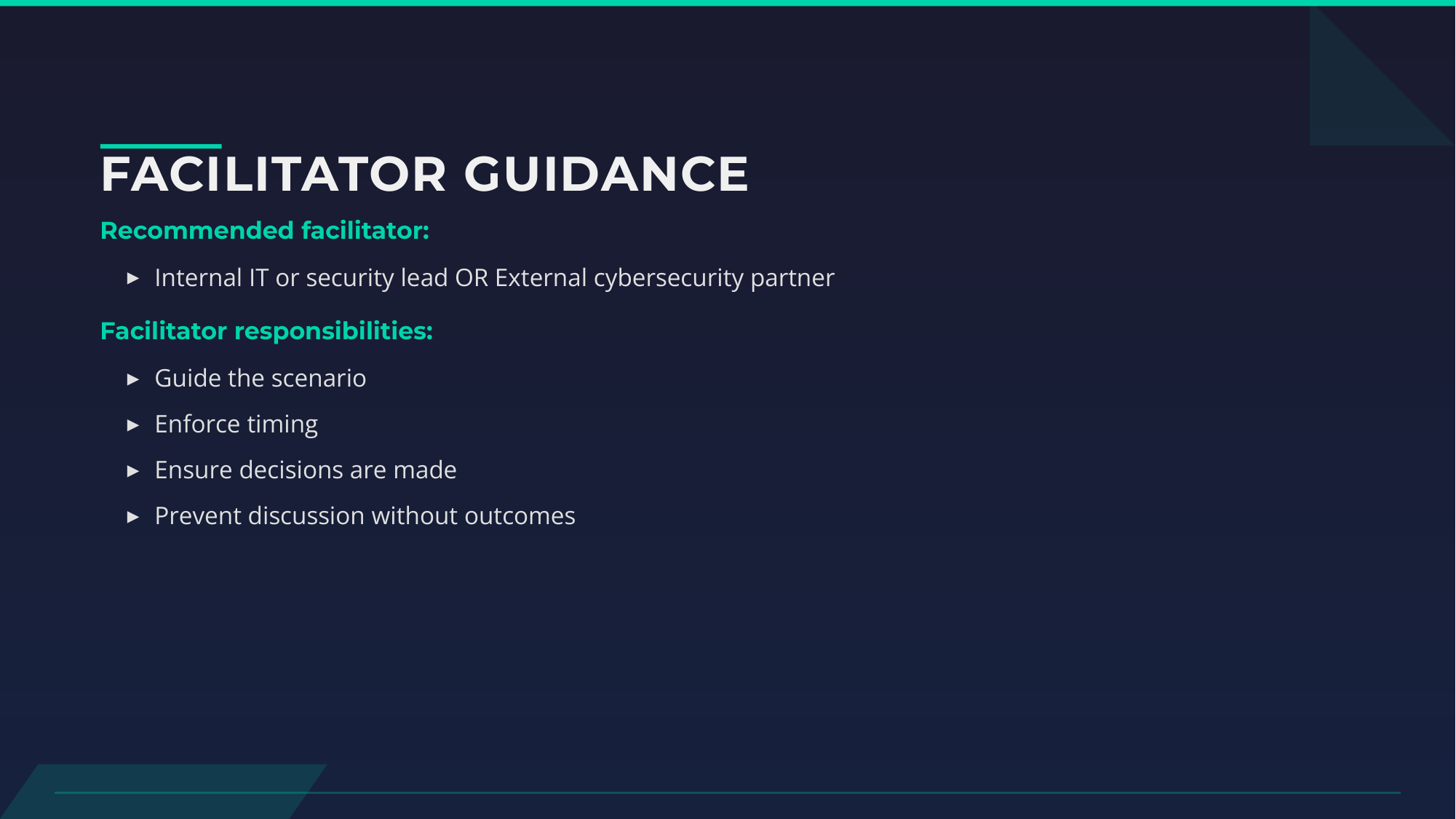

# FACILITATOR GUIDANCE

Recommended facilitator:
Internal IT or security lead OR External cybersecurity partner
Facilitator responsibilities:
Guide the scenario
Enforce timing
Ensure decisions are made
Prevent discussion without outcomes